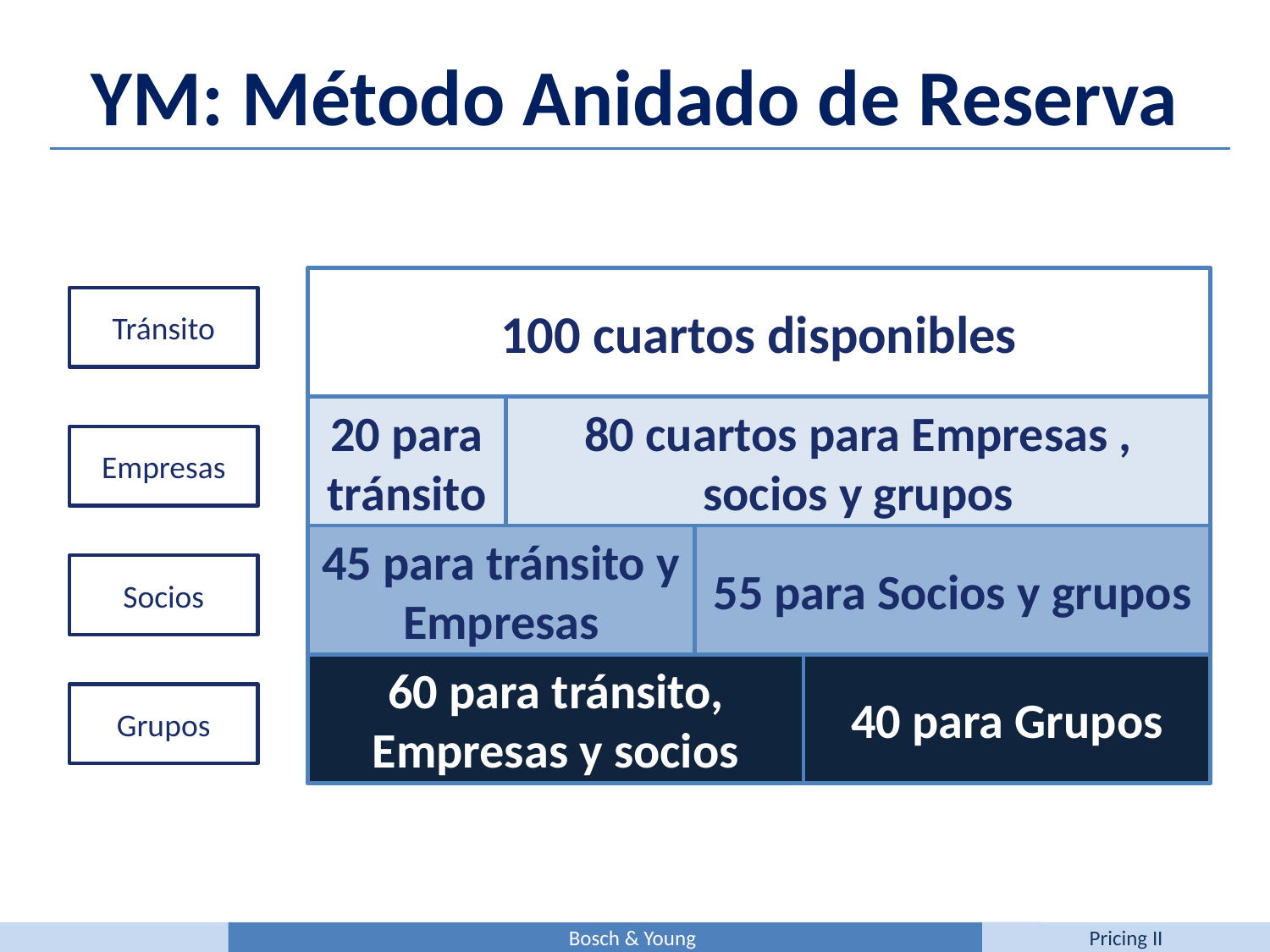

YM: Método Anidado de Reserva
100 cuartos disponibles
Tránsito
20 para tránsito
80 cuartos para Empresas , socios y grupos
Empresas
45 para tránsito y Empresas
55 para Socios y grupos
Socios
60 para tránsito, Empresas y socios
40 para Grupos
Grupos

Bosch & Young
Pricing II